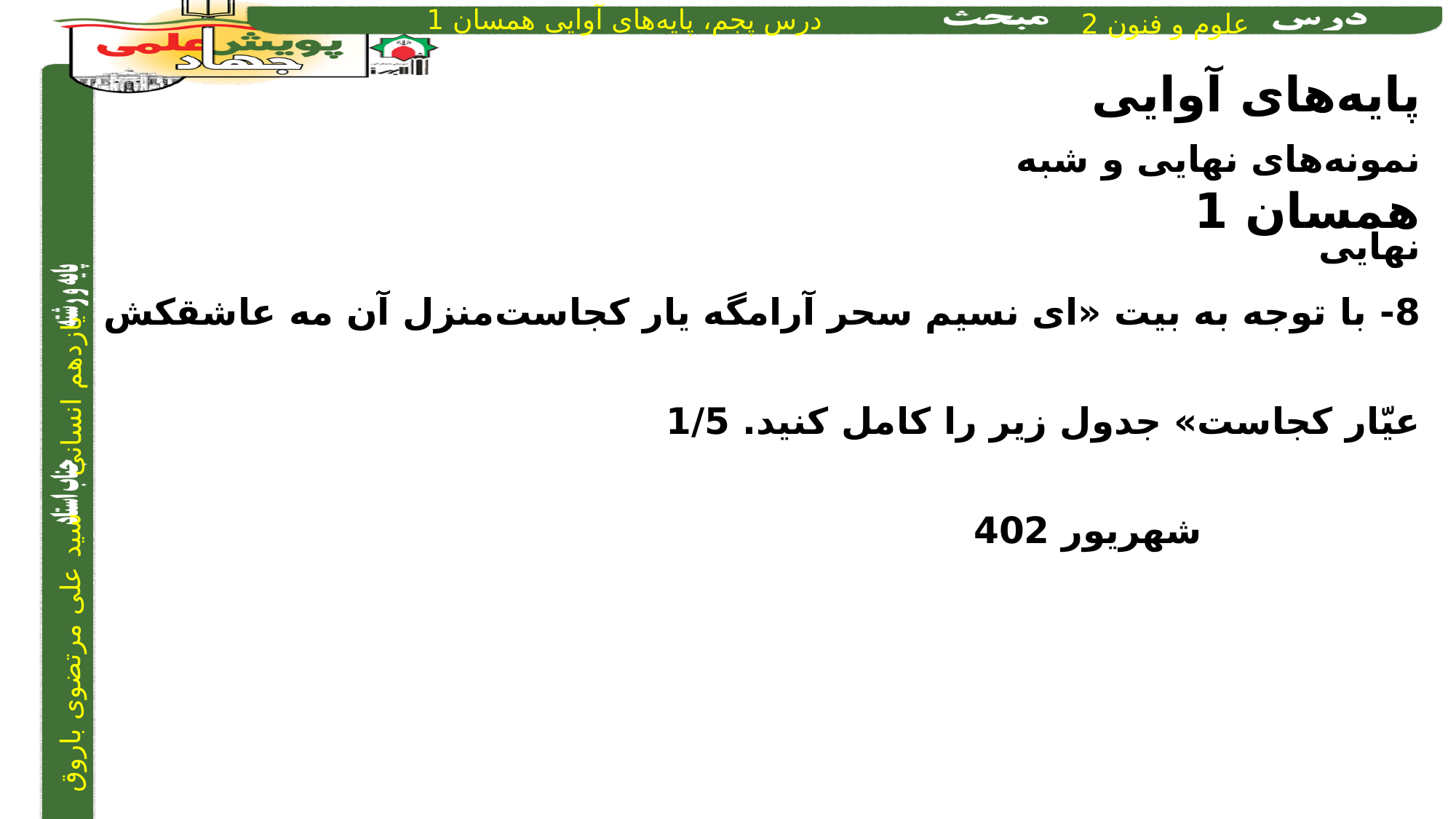

پایه‌های آوایی همسان 1
نمونه‌های نهایی و شبه نهایی
8- با توجه به بیت «ای نسیم سحر آرامگه یار کجاست	منزل آن مه عاشق­کش عیّار کجاست» جدول زیر را کامل کنید. 1/5 								شهریور 402